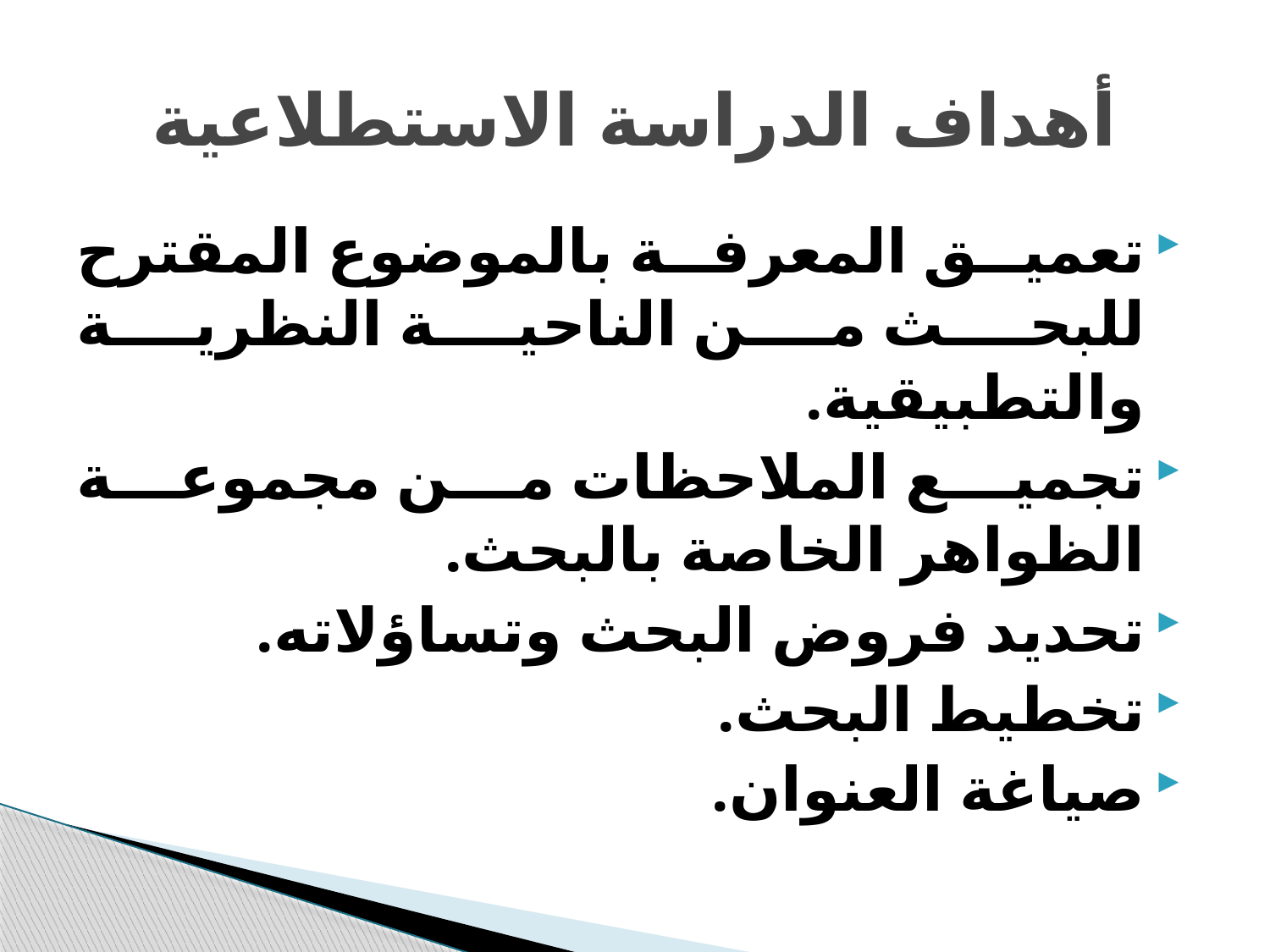

# أهداف الدراسة الاستطلاعية
تعميق المعرفة بالموضوع المقترح للبحث من الناحية النظرية والتطبيقية.
تجميع الملاحظات من مجموعة الظواهر الخاصة بالبحث.
تحديد فروض البحث وتساؤلاته.
تخطيط البحث.
صياغة العنوان.